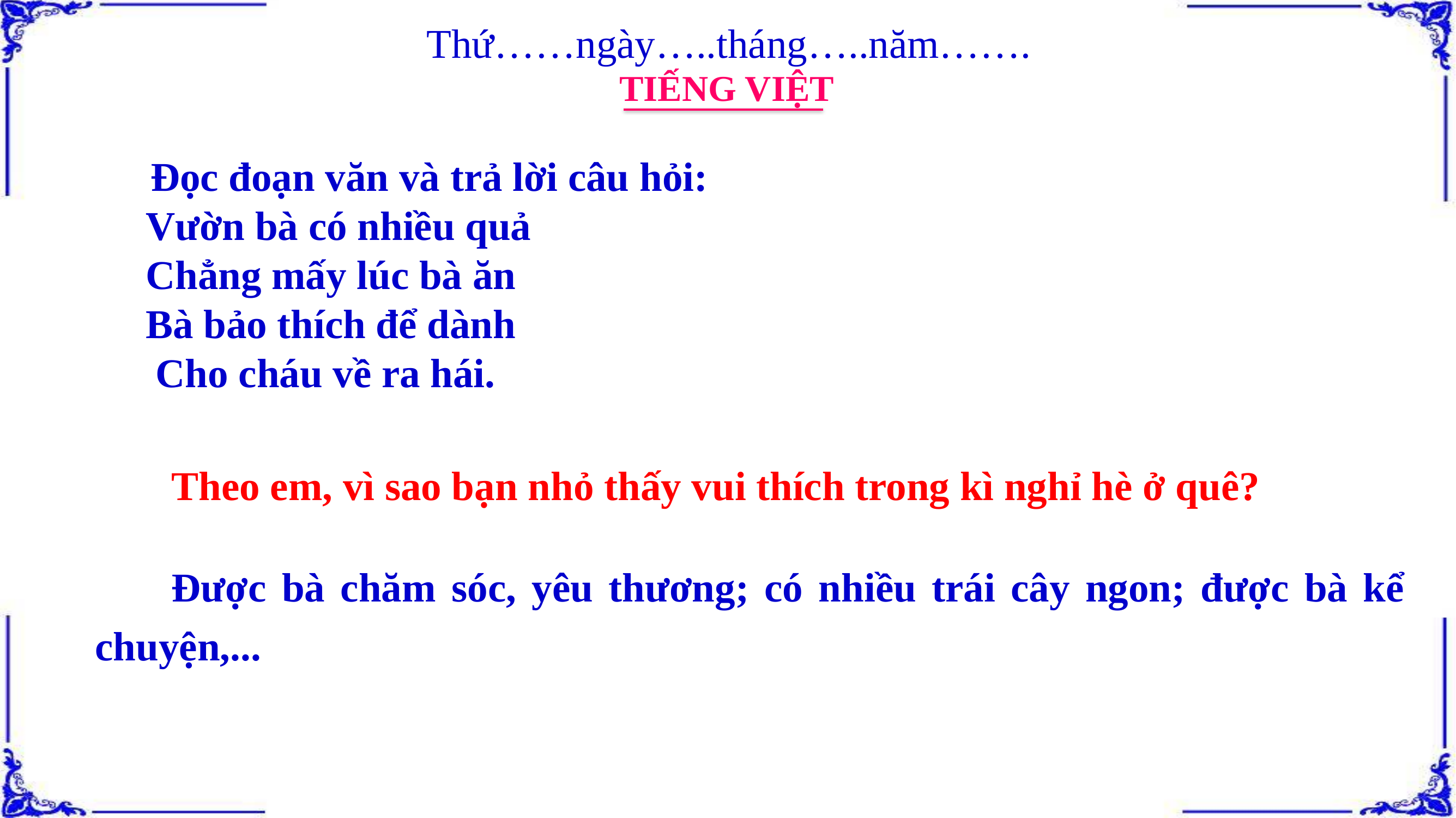

Thứ……ngày…..tháng…..năm…….
TIẾNG VIỆT
Đọc đoạn văn và trả lời câu hỏi:
Vườn bà có nhiều quả
Chẳng mấy lúc bà ăn
Bà bảo thích để dành
Cho cháu về ra hái.
Theo em, vì sao bạn nhỏ thấy vui thích trong kì nghỉ hè ở quê?
Được bà chăm sóc, yêu thương; có nhiều trái cây ngon; được bà kể chuyện,...